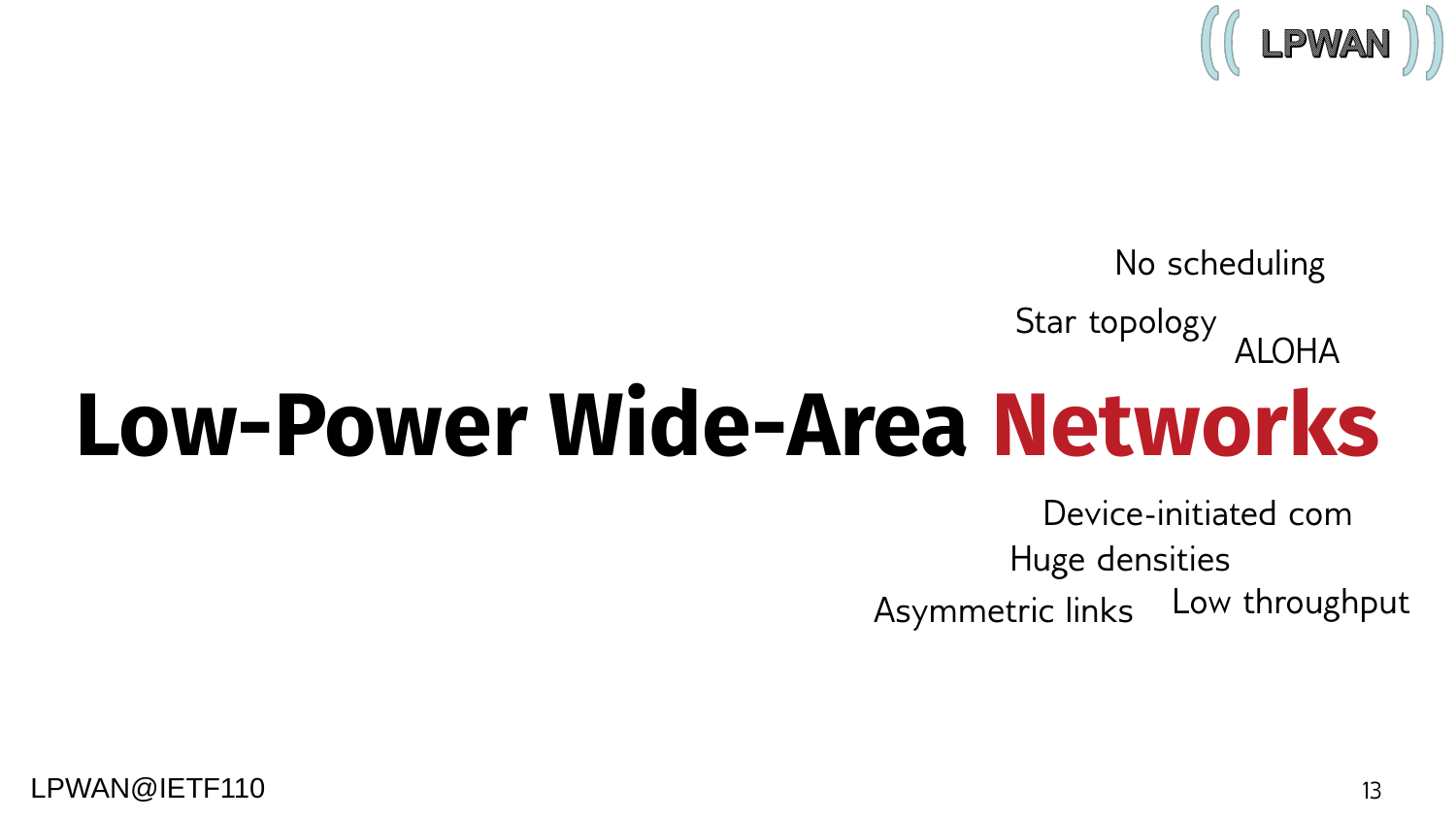

No scheduling
Star topology
ALOHA
Low-Power Wide-Area Networks
Device-initiated com
Huge densities
Low throughput
Asymmetric links
13